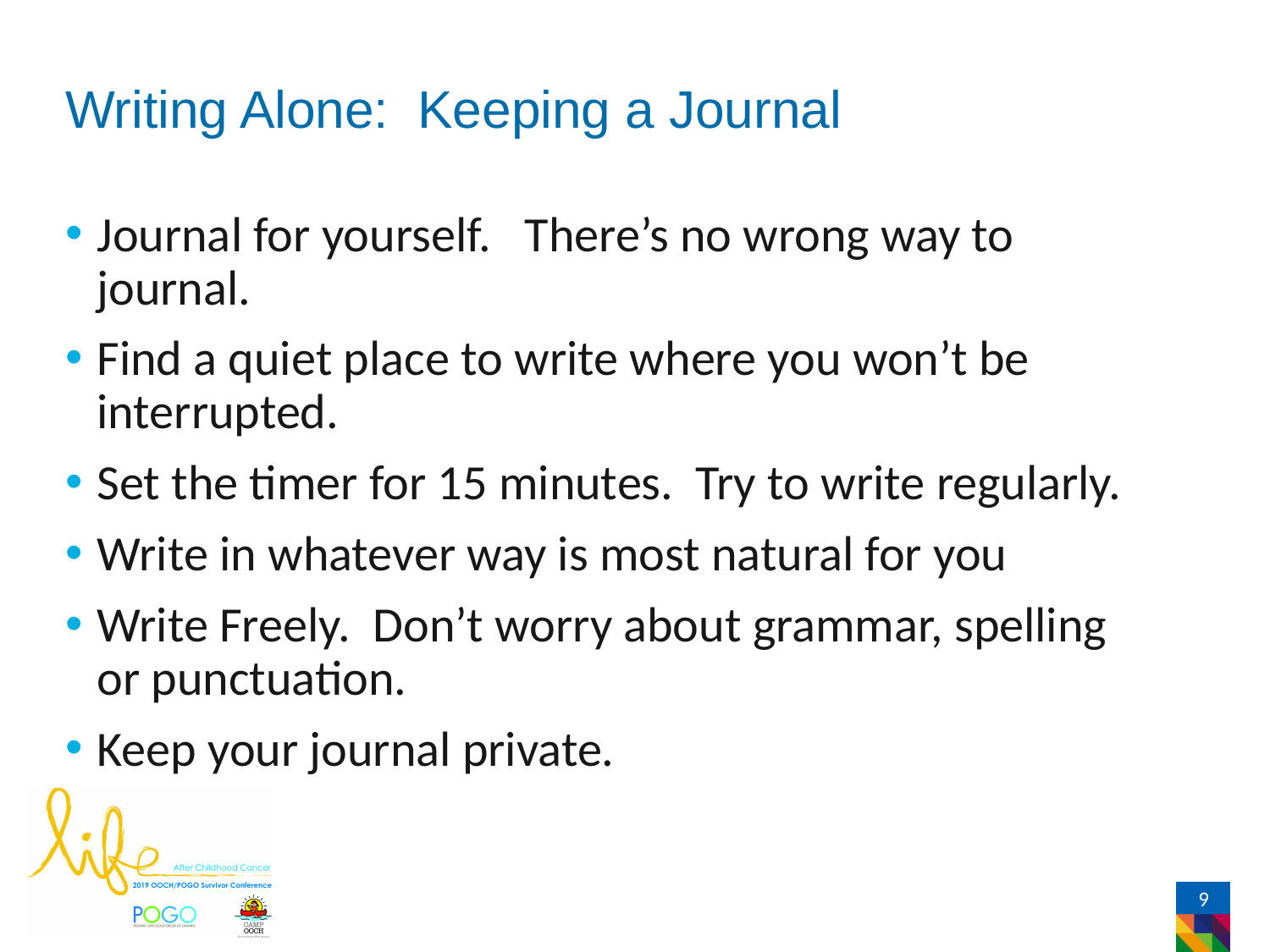

# Writing Alone:  Keeping a Journal
Journal for yourself.   There’s no wrong way to journal.
Find a quiet place to write where you won’t be interrupted.
Set the timer for 15 minutes.  Try to write regularly.
Write in whatever way is most natural for you
Write Freely.  Don’t worry about grammar, spelling or punctuation.
Keep your journal private.